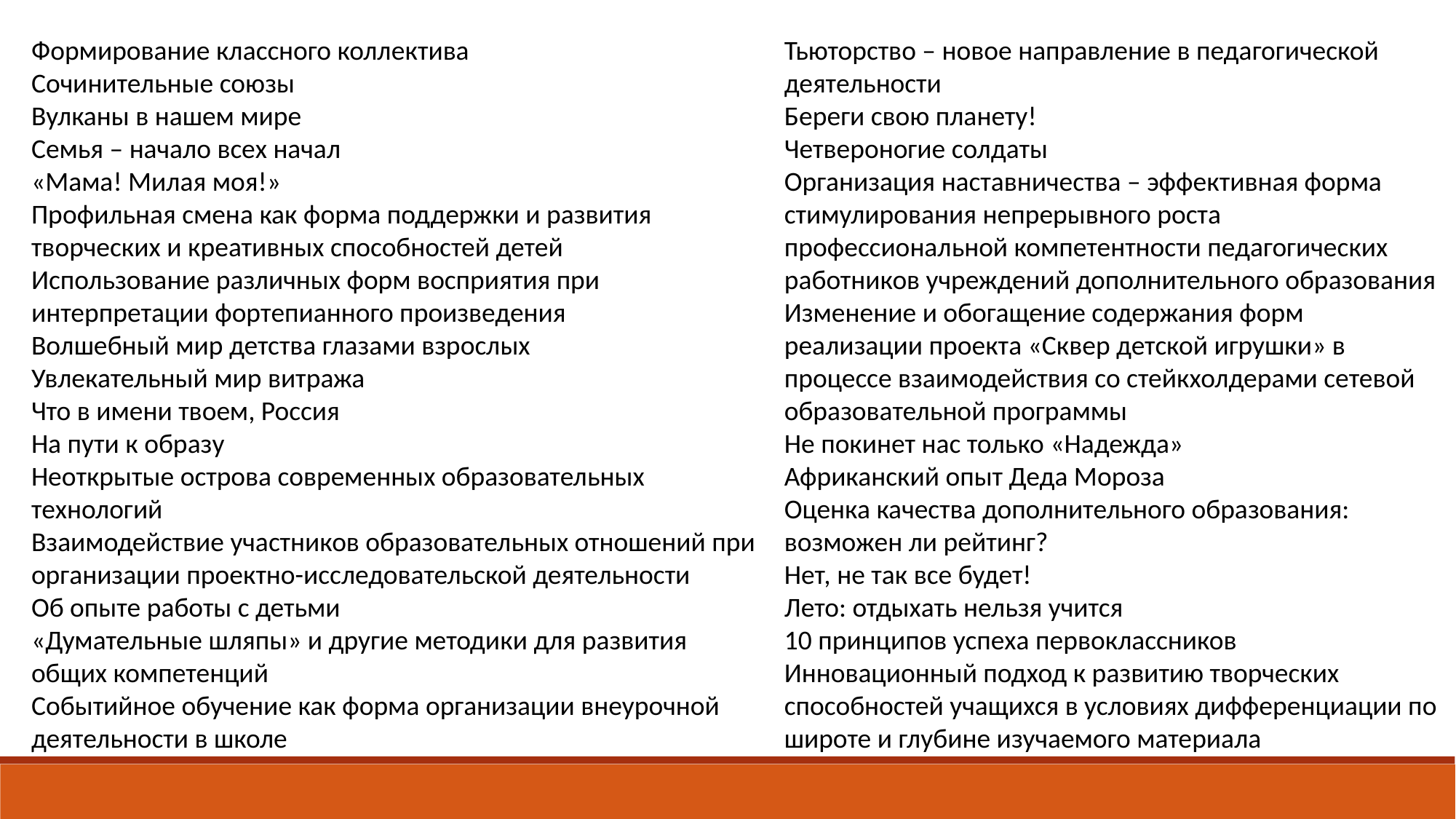

Формирование классного коллектива
Сочинительные союзы
Вулканы в нашем мире
Семья – начало всех начал
«Мама! Милая моя!»
Профильная смена как форма поддержки и развития творческих и креативных способностей детей
Использование различных форм восприятия при интерпретации фортепианного произведения
Волшебный мир детства глазами взрослых
Увлекательный мир витража
Что в имени твоем, Россия
На пути к образу
Неоткрытые острова современных образовательных технологий
Взаимодействие участников образовательных отношений при организации проектно-исследовательской деятельности
Об опыте работы с детьми
«Думательные шляпы» и другие методики для развития общих компетенций
Событийное обучение как форма организации внеурочной деятельности в школе
Тьюторство – новое направление в педагогической деятельности
Береги свою планету!
Четвероногие солдаты
Организация наставничества – эффективная форма стимулирования непрерывного роста профессиональной компетентности педагогических работников учреждений дополнительного образования
Изменение и обогащение содержания форм реализации проекта «Сквер детской игрушки» в процессе взаимодействия со стейкхолдерами сетевой образовательной программы
Не покинет нас только «Надежда»
Африканский опыт Деда Мороза
Оценка качества дополнительного образования: возможен ли рейтинг?
Нет, не так все будет!
Лето: отдыхать нельзя учится
10 принципов успеха первоклассников
Инновационный подход к развитию творческих способностей учащихся в условиях дифференциации по широте и глубине изучаемого материала